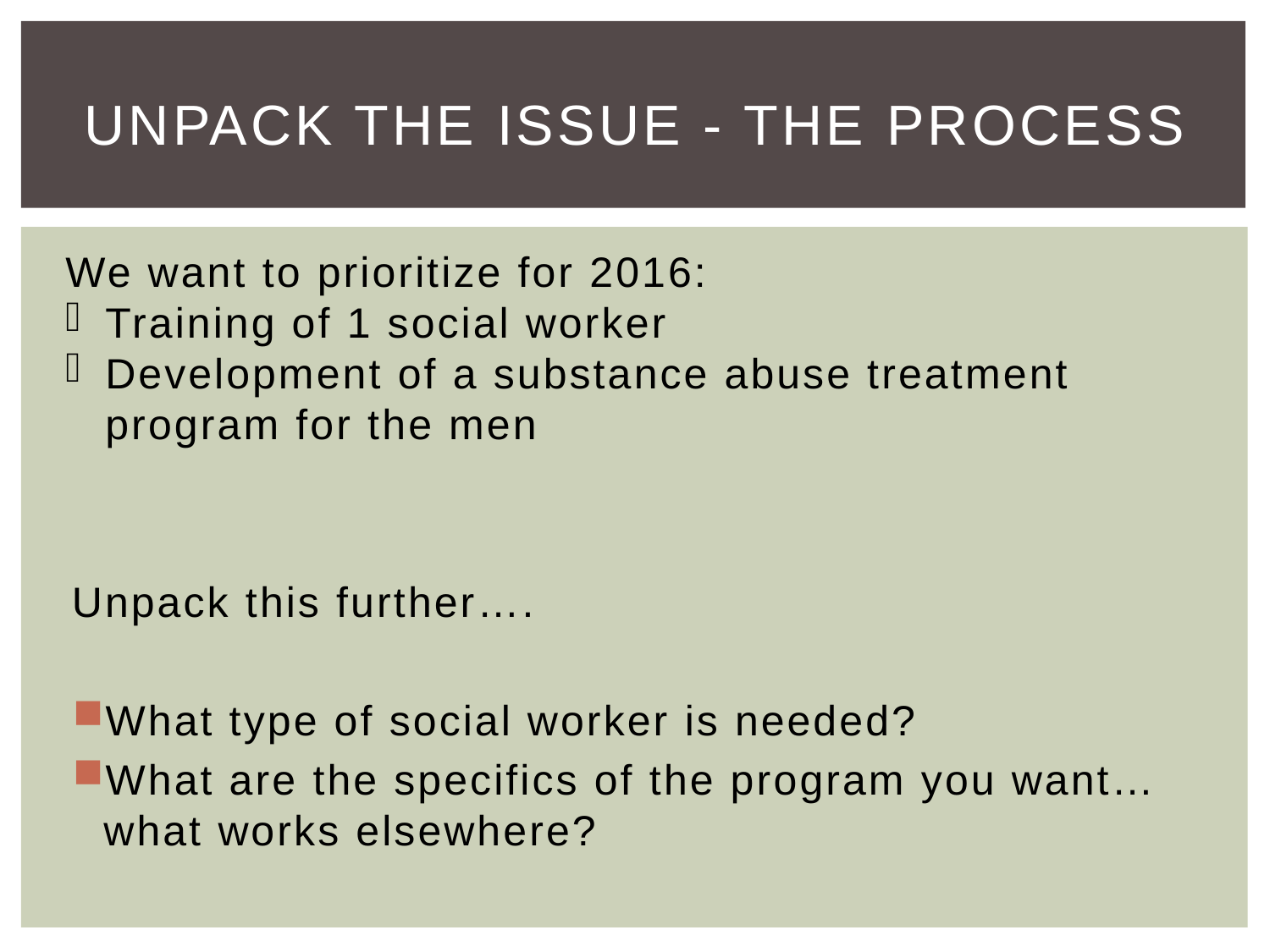

# Unpack the issue - The process
We want to prioritize for 2016:
Training of 1 social worker
Development of a substance abuse treatment program for the men

Unpack this further….

What type of social worker is needed?
What are the specifics of the program you want…what works elsewhere?